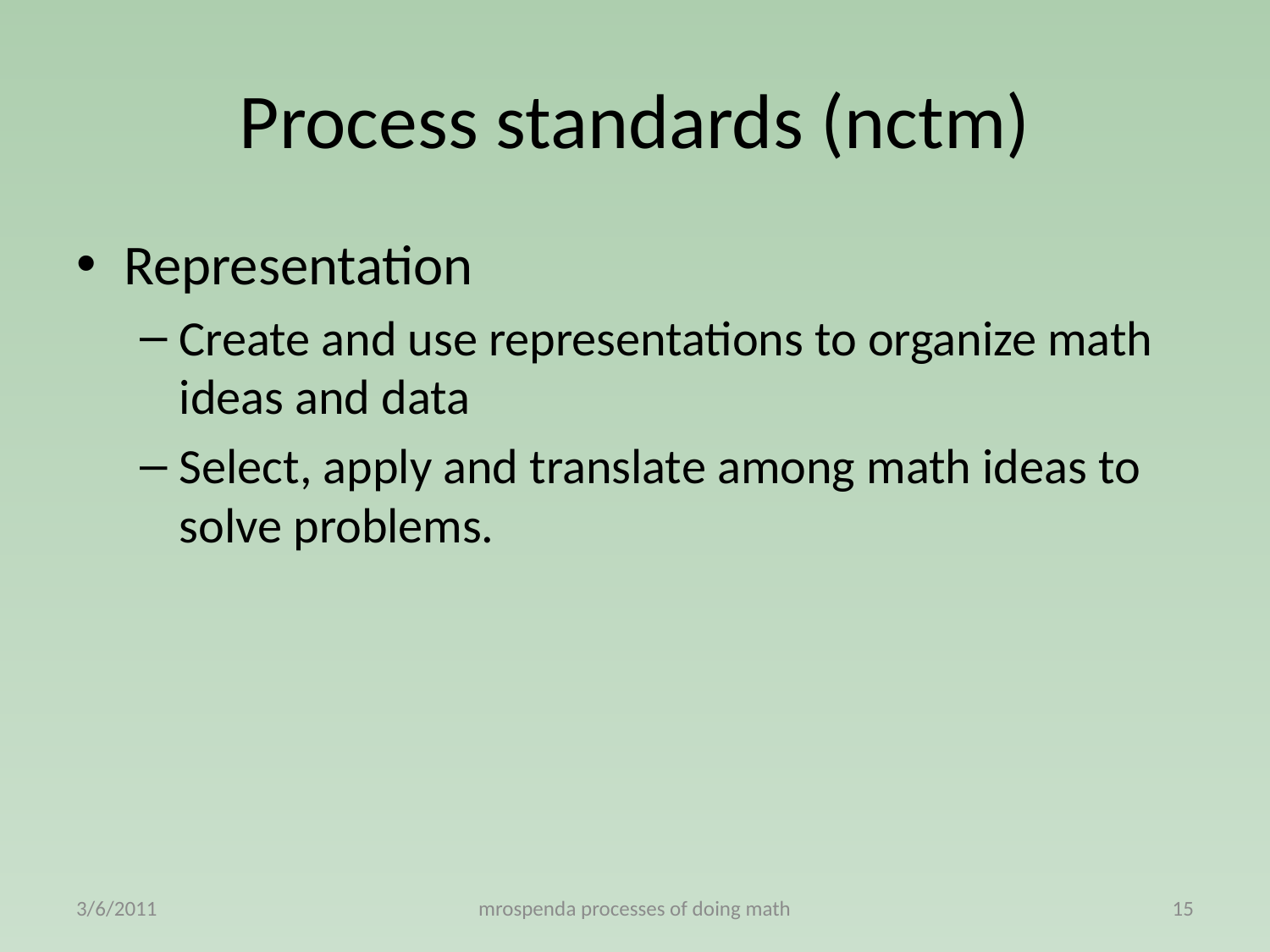

# Process standards (nctm)
Representation
Create and use representations to organize math ideas and data
Select, apply and translate among math ideas to solve problems.
3/6/2011
mrospenda processes of doing math
15